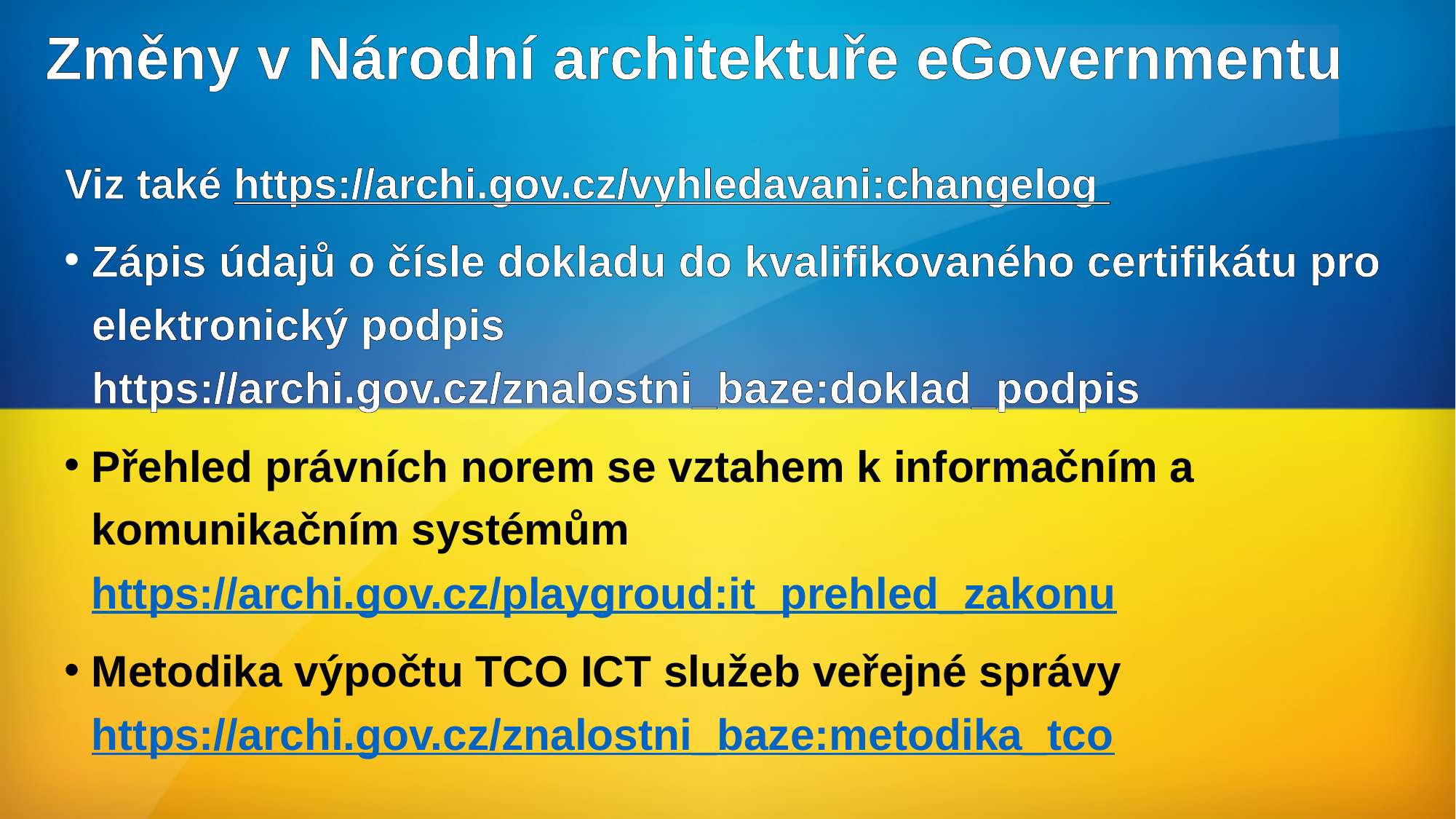

# Změny v Národní architektuře eGovernmentu
Viz také https://archi.gov.cz/vyhledavani:changelog
Zápis údajů o čísle dokladu do kvalifikovaného certifikátu pro elektronický podpis  https://archi.gov.cz/znalostni_baze:doklad_podpis
Přehled právních norem se vztahem k informačním a komunikačním systémům  https://archi.gov.cz/playgroud:it_prehled_zakonu
Metodika výpočtu TCO ICT služeb veřejné správy https://archi.gov.cz/znalostni_baze:metodika_tco